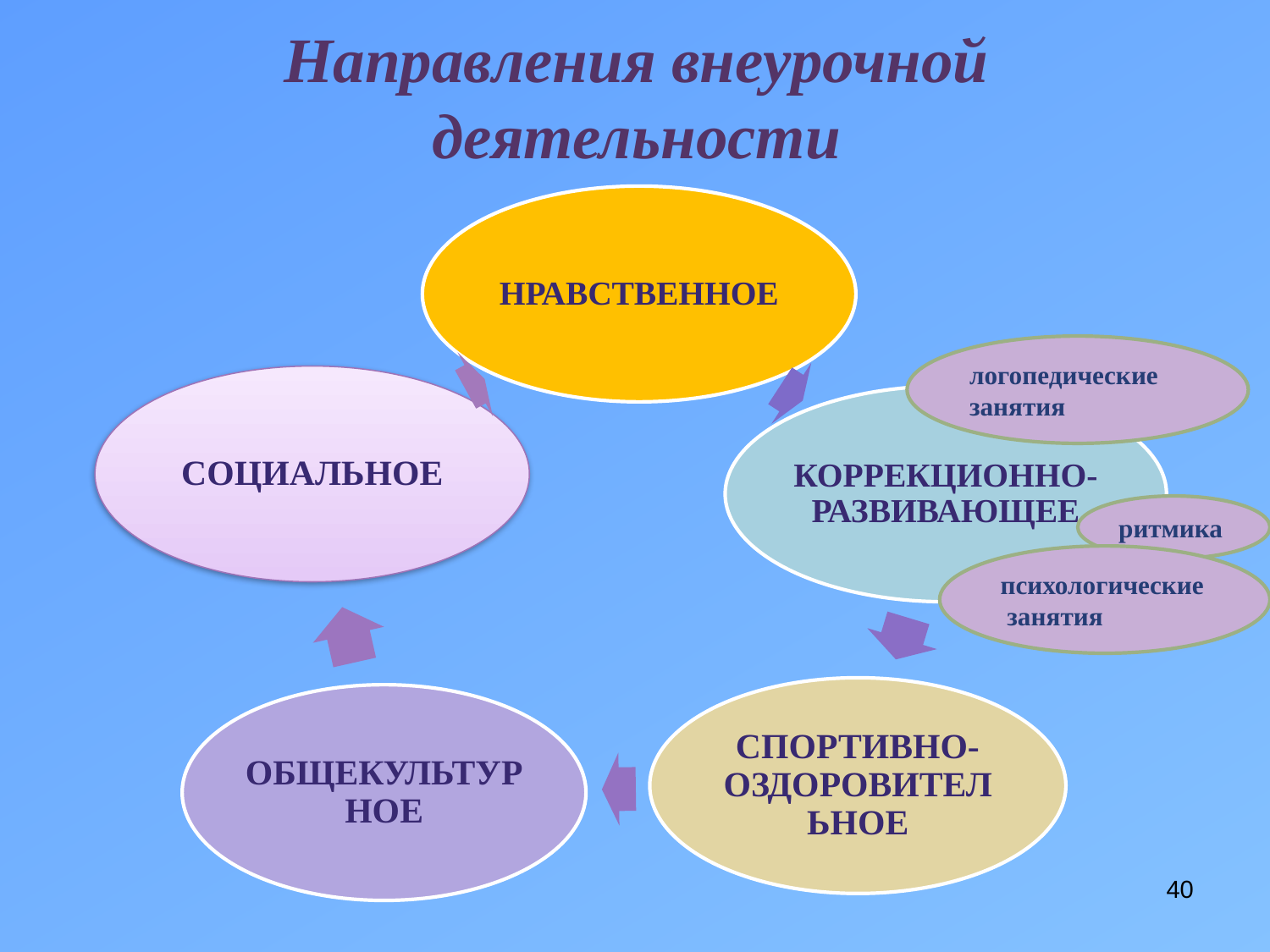

# Направления внеурочной деятельности
НРАВСТВЕННОЕ

КОРРЕКЦИОННО-РАЗВИВАЮЩЕЕ

СПОРТИВНО-ОЗДОРОВИТЕЛЬНОЕ

ОБЩЕКУЛЬТУРНОЕ

СОЦИАЛЬНОЕ

логопедические занятия
ритмика
психологические  занятия
40